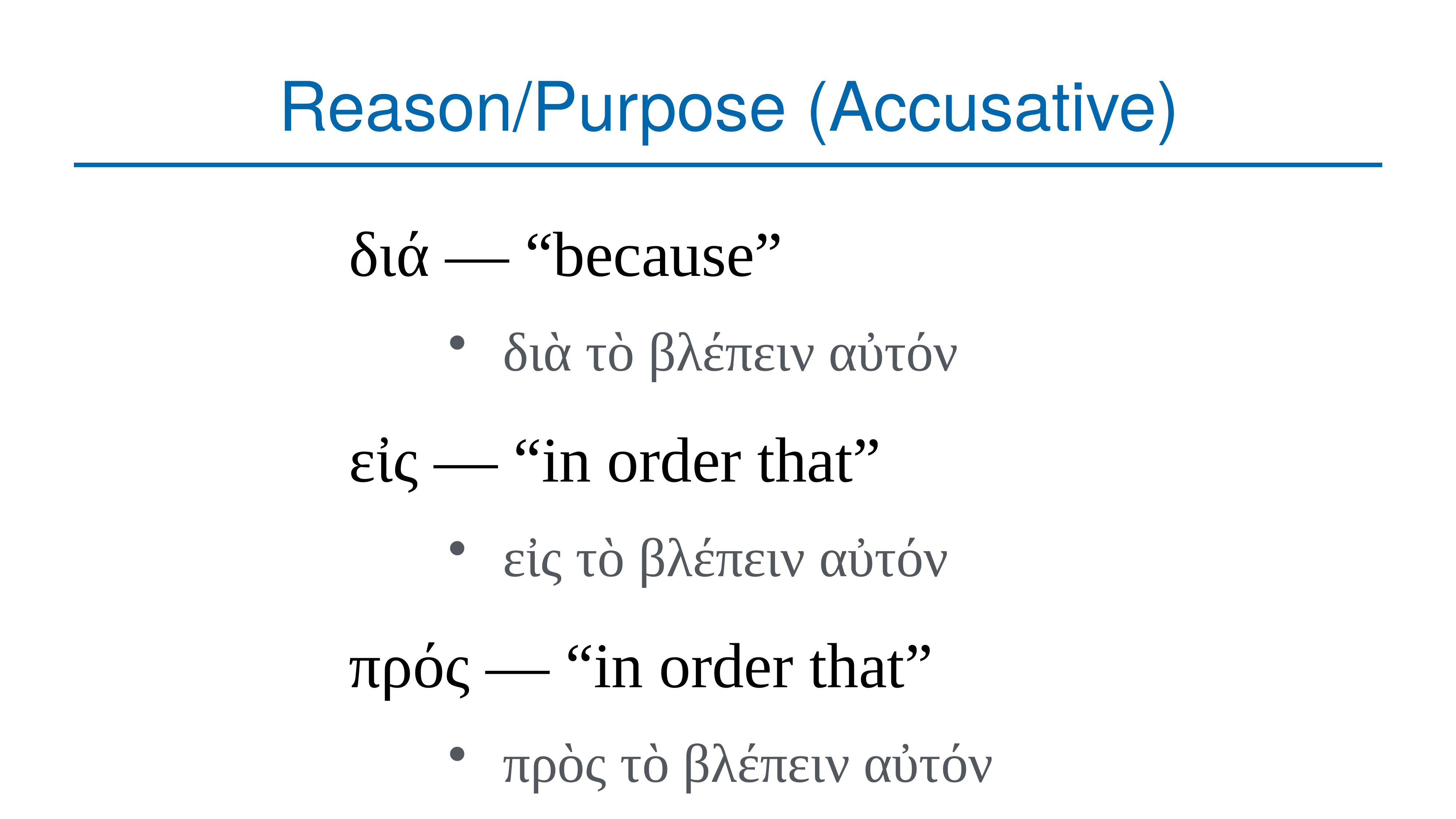

# Reason/Purpose (Accusative)
διά — “because”
διὰ τὸ βλέπειν αὐτόν
εἰς — “in order that”
εἰς τὸ βλέπειν αὐτόν
πρός — “in order that”
πρὸς τὸ βλέπειν αὐτόν